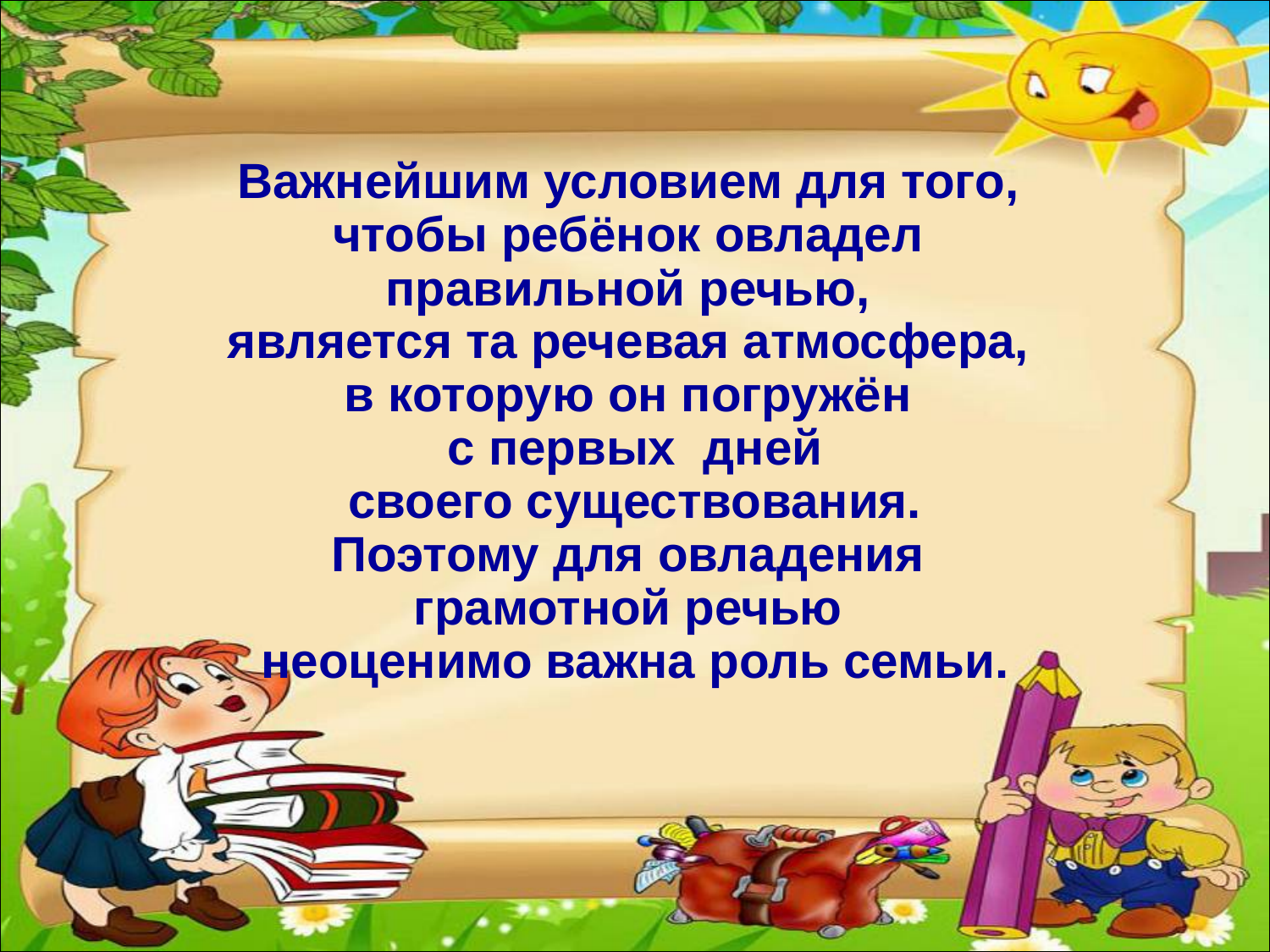

Важнейшим условием для того,
чтобы ребёнок овладел
правильной речью,
является та речевая атмосфера,
в которую он погружён
с первых  дней
своего существования.
Поэтому для овладения
грамотной речью
неоценимо важна роль семьи.